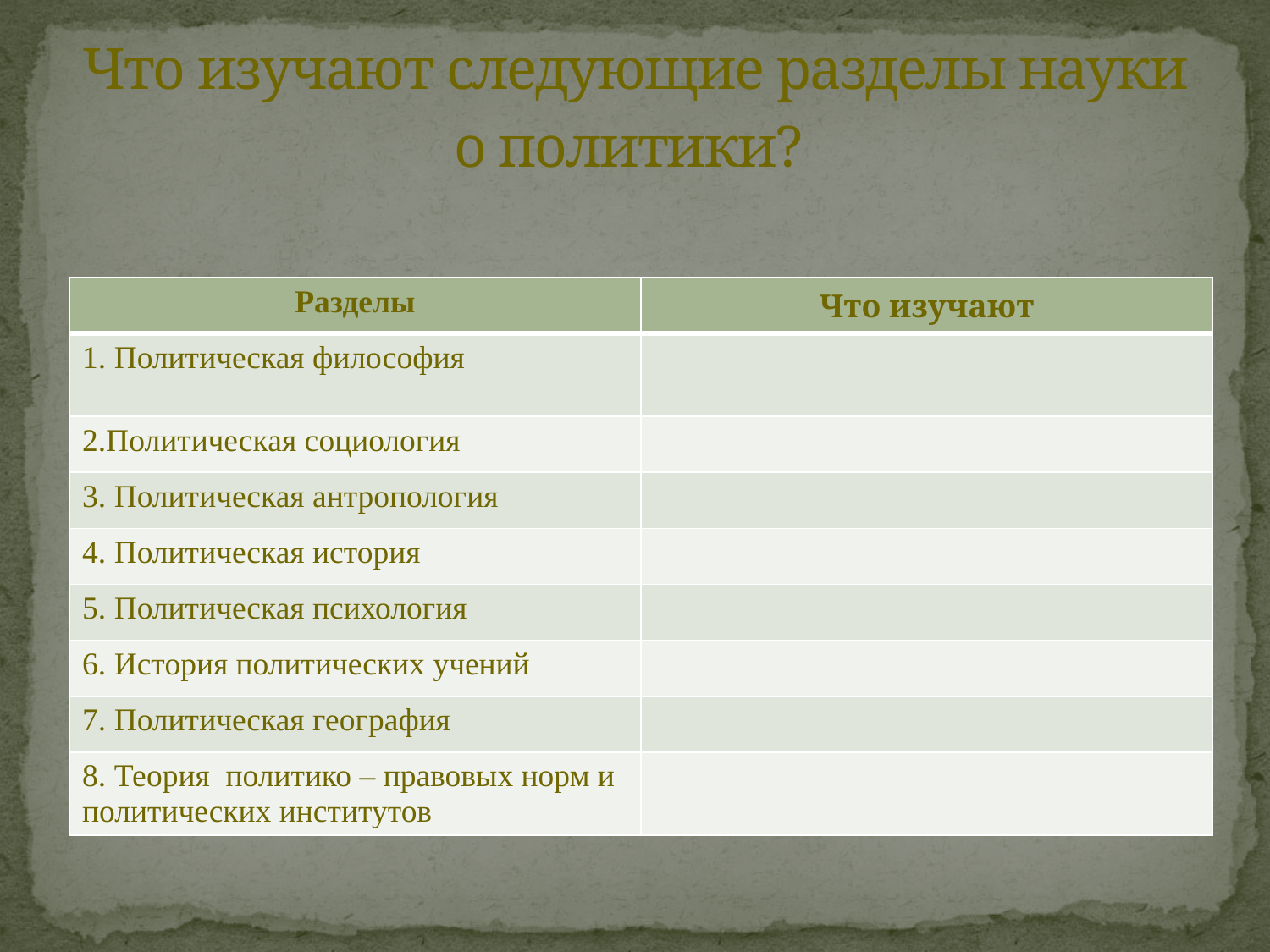

# Что изучают следующие разделы науки о политики?
| Разделы | Что изучают |
| --- | --- |
| 1. Политическая философия |  |
| 2.Политическая социология |  |
| 3. Политическая антропология |  |
| 4. Политическая история |  |
| 5. Политическая психология |  |
| 6. История политических учений |  |
| 7. Политическая география |  |
| 8. Теория политико – правовых норм и политических институтов |  |